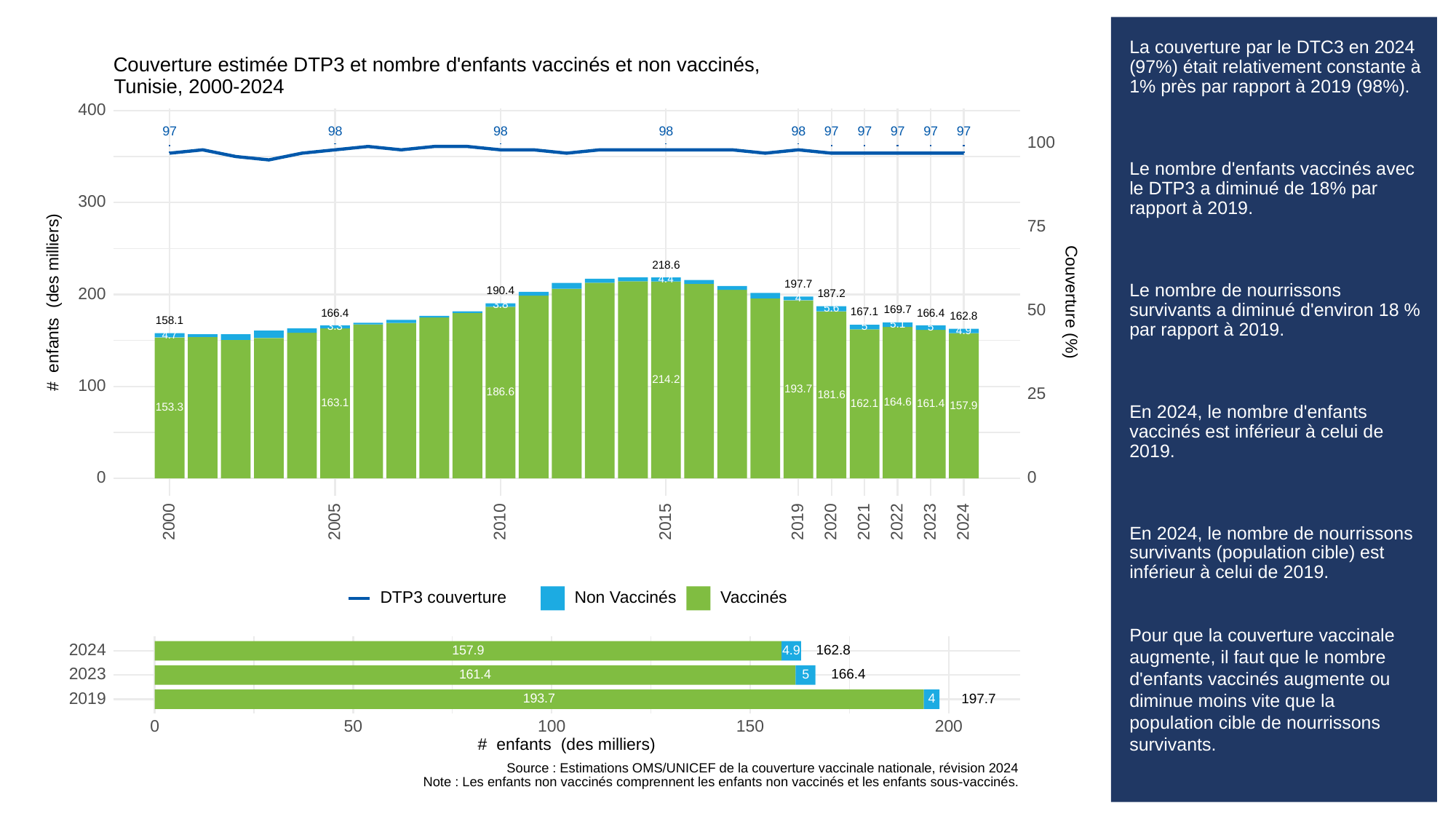

# La couverture par le DTC3 en 2024 (97%) était relativement constante à 1% près par rapport à 2019 (98%).

Le nombre d'enfants vaccinés avec le DTP3 a diminué de 18% par rapport à 2019.

Le nombre de nourrissons survivants a diminué d'environ 18 % par rapport à 2019.

En 2024, le nombre d'enfants vaccinés est inférieur à celui de 2019.

En 2024, le nombre de nourrissons survivants (population cible) est inférieur à celui de 2019.

Pour que la couverture vaccinale augmente, il faut que le nombre d'enfants vaccinés augmente ou diminue moins vite que la population cible de nourrissons survivants.

Couverture estimée DTP3 et nombre d'enfants vaccinés et non vaccinés,
Tunisie, 2000-2024
400

97
98
98
98
98
97
97
97
97
97
100

300

75

218.6
4.4

197.7

190.4
200

187.2

4

#  enfants  (des milliers)
Couverture (%)

3.8

50
5.6
169.7

167.1
166.4
166.4

162.8

158.1

5.1

3.3

5

5

4.9

4.7

214.2
100
193.7

25
186.6
181.6
164.6
163.1
162.1
161.4
157.9
153.3

0
0

2023
2000
2005
2010
2015
2019
2020
2021
2022
2024

DTP3 couverture
Non Vaccinés
Vaccinés

2024
162.8
157.9
4.9

2023
166.4
161.4
5

2019
197.7
193.7
4

0
50
100
150
200
#  enfants  (des milliers)
Source : Estimations OMS/UNICEF de la couverture vaccinale nationale, révision 2024
Note : Les enfants non vaccinés comprennent les enfants non vaccinés et les enfants sous-vaccinés.